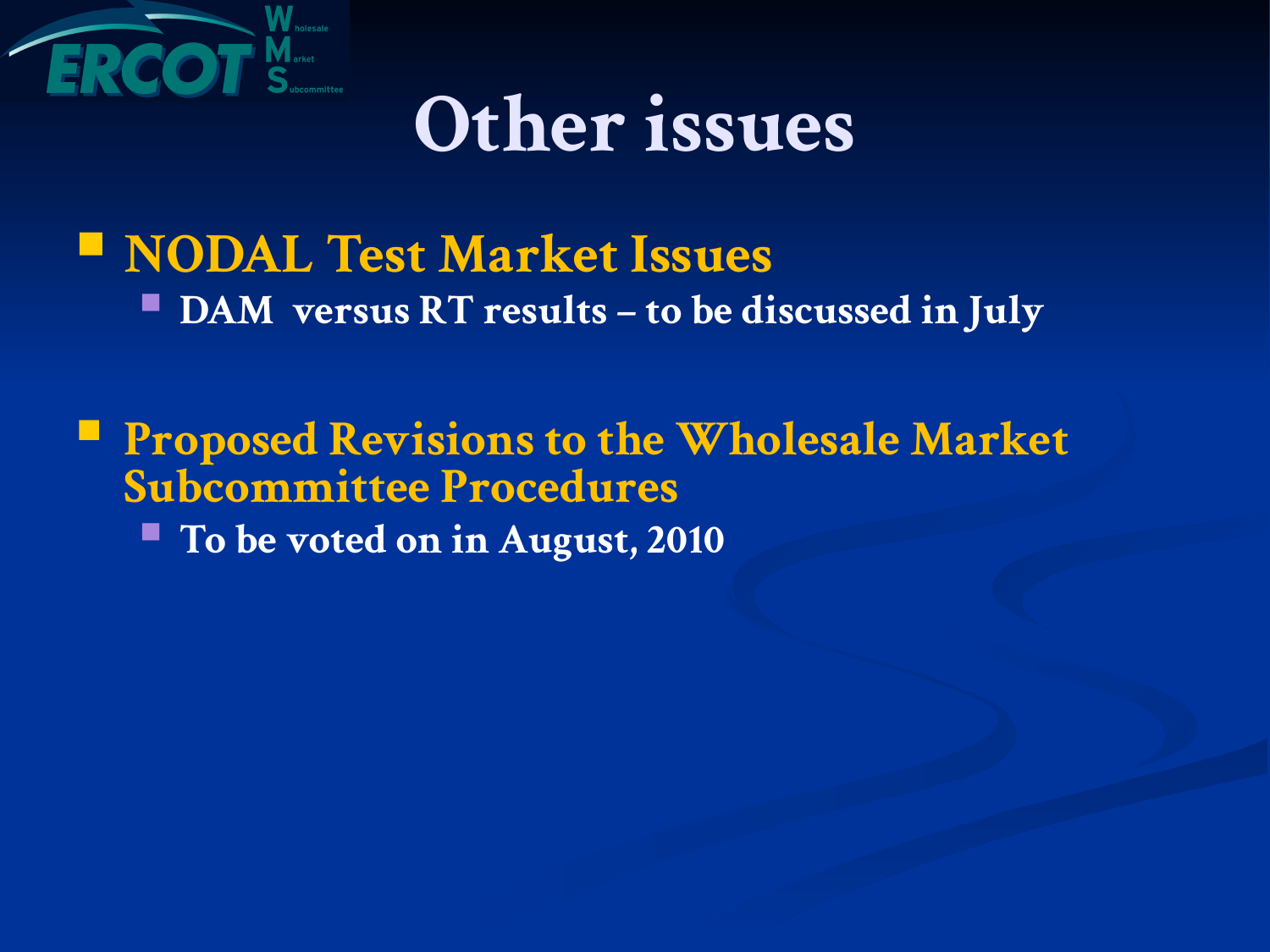

# Other issues
NODAL Test Market Issues
DAM  versus RT results – to be discussed in July

Proposed Revisions to the Wholesale Market Subcommittee Procedures
To be voted on in August, 2010